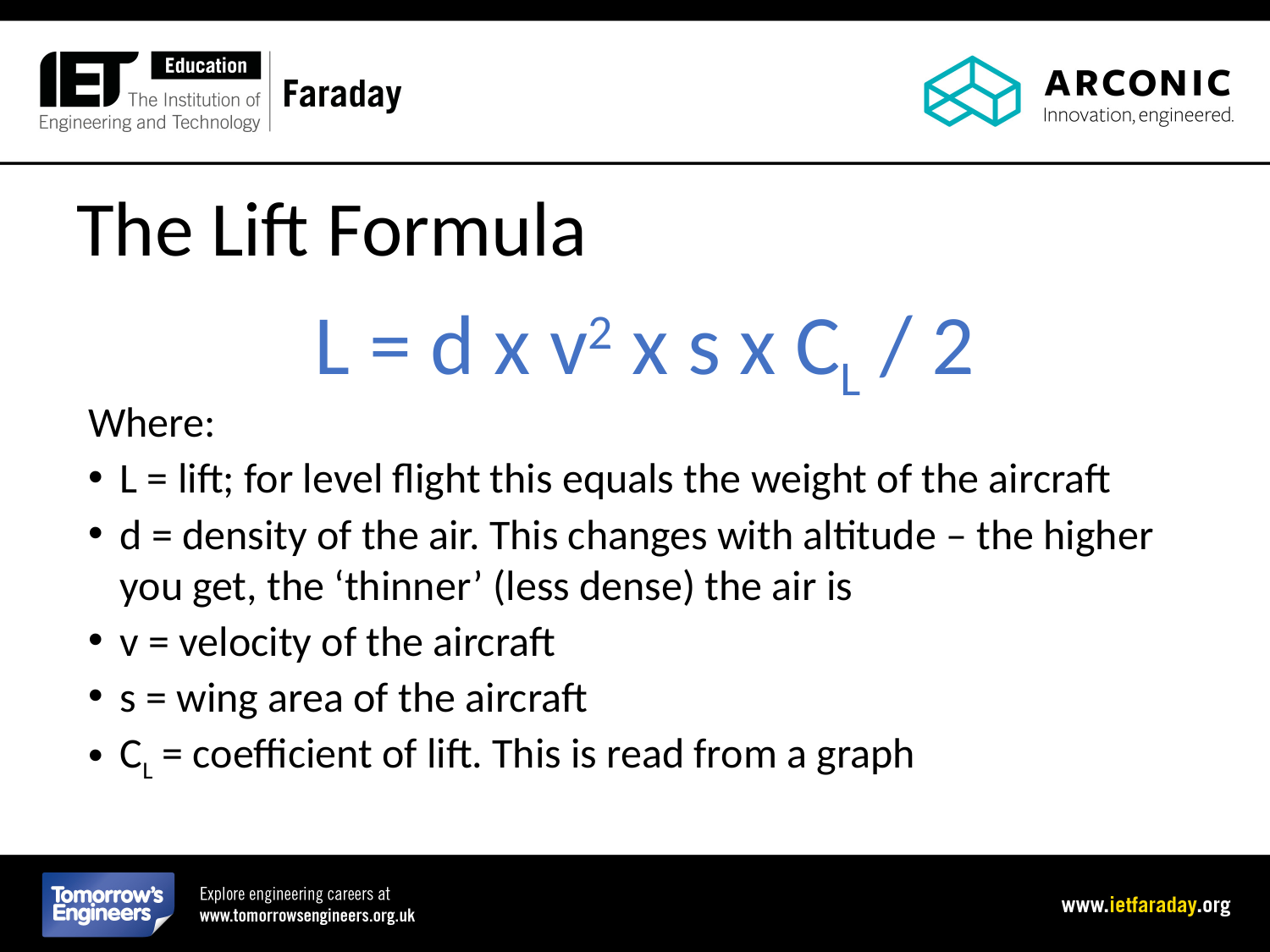

# The Lift Formula
L = d x v2 x s x CL / 2
Where:
L = lift; for level flight this equals the weight of the aircraft
d = density of the air. This changes with altitude – the higher you get, the ‘thinner’ (less dense) the air is
v = velocity of the aircraft
s = wing area of the aircraft
CL = coefficient of lift. This is read from a graph